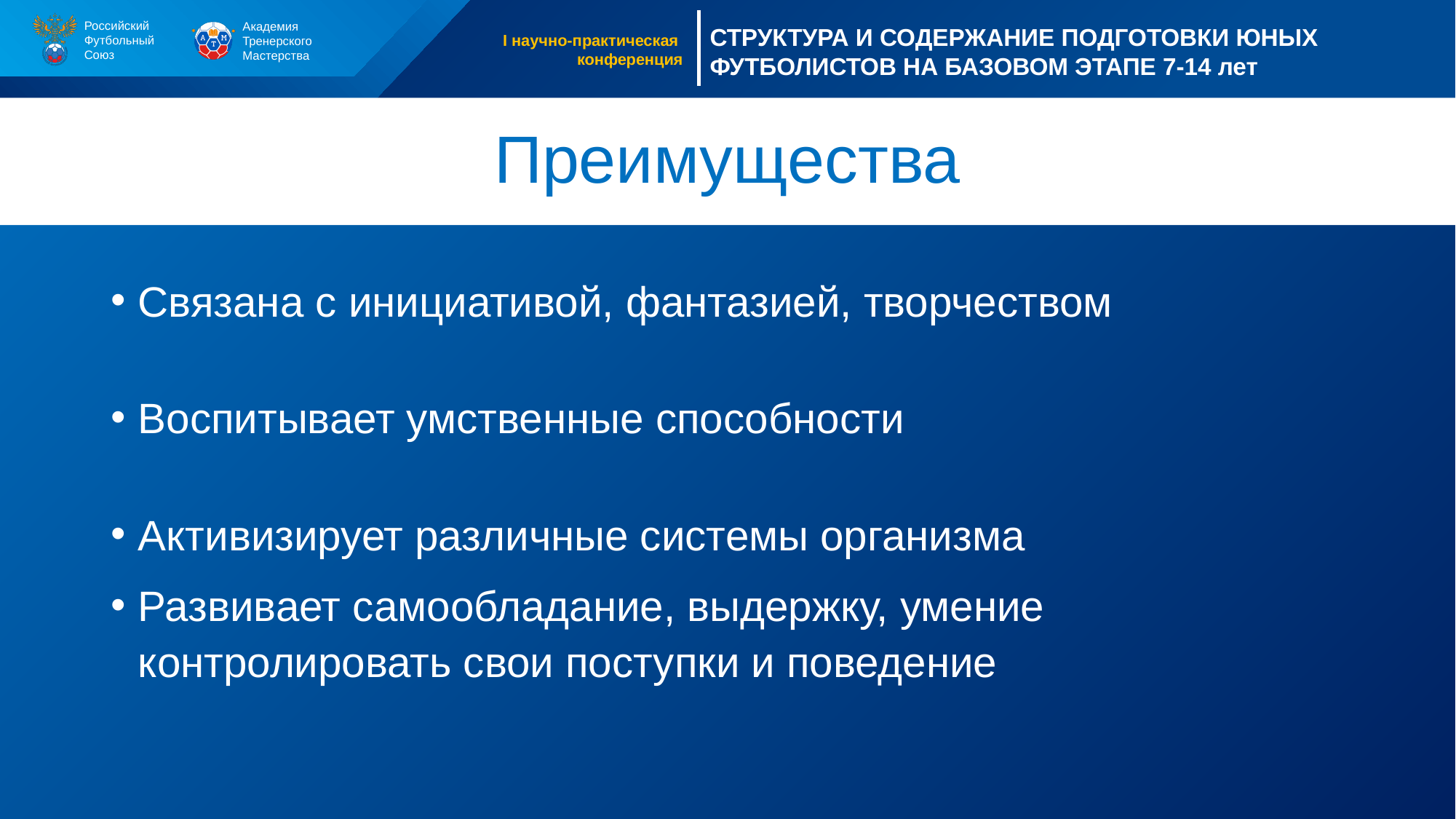

# Преимущества
Связана с инициативой, фантазией, творчеством
Воспитывает умственные способности
Активизирует различные системы организма
Развивает самообладание, выдержку, умение контролировать свои поступки и поведение